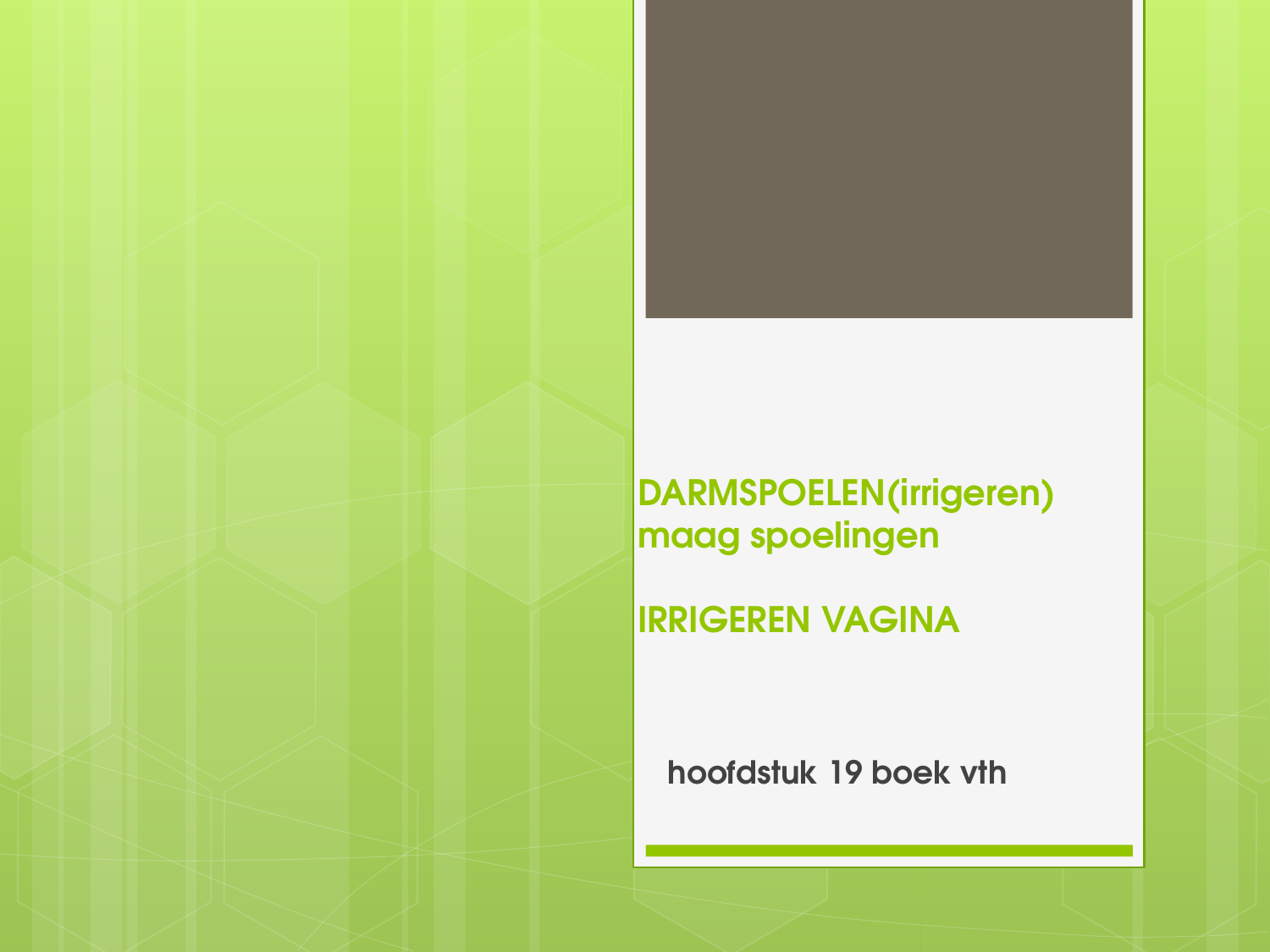

# DARMSPOELEN(irrigeren) maag spoelingen IRRIGEREN VAGINA
hoofdstuk 19 boek vth